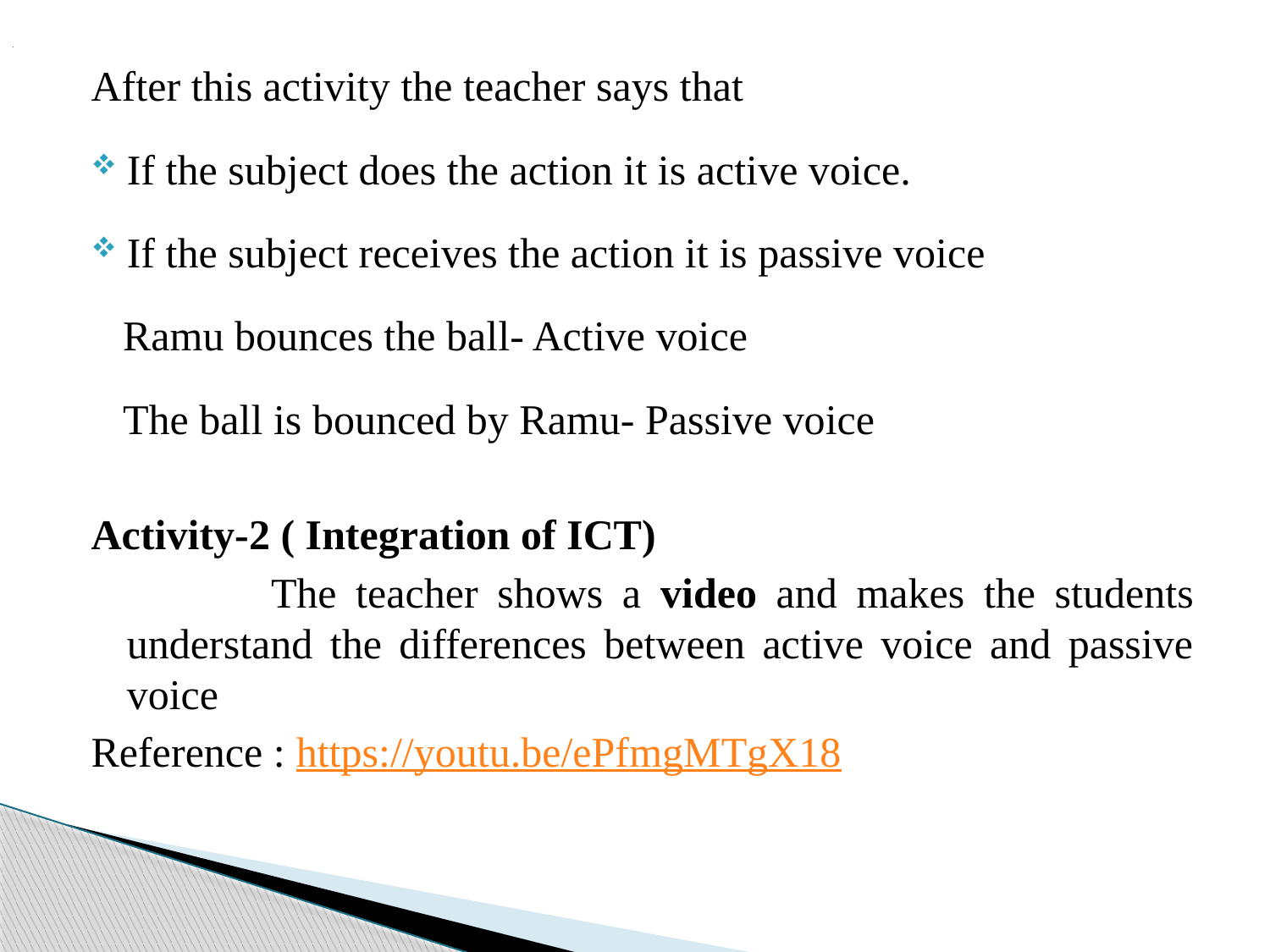

# .
After this activity the teacher says that
If the subject does the action it is active voice.
If the subject receives the action it is passive voice
   Ramu bounces the ball- Active voice
   The ball is bounced by Ramu- Passive voice

Activity-2 ( Integration of ICT)
  		The teacher shows a video and makes the students understand the differences between active voice and passive voice
Reference : https://youtu.be/ePfmgMTgX18